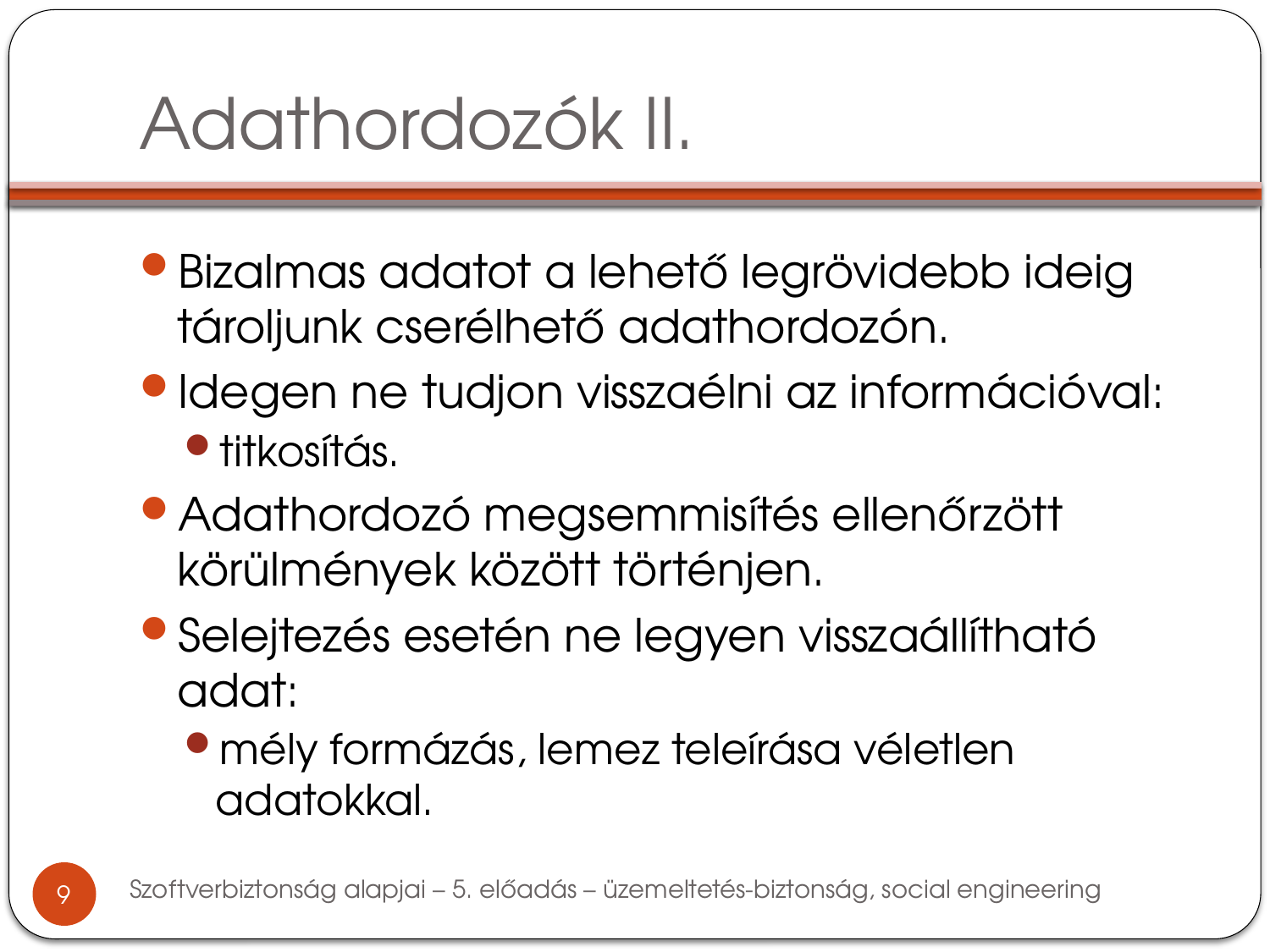

# Adathordozók II.
Bizalmas adatot a lehető legrövidebb ideig tároljunk cserélhető adathordozón.
Idegen ne tudjon visszaélni az információval:
titkosítás.
Adathordozó megsemmisítés ellenőrzött körülmények között történjen.
Selejtezés esetén ne legyen visszaállítható adat:
mély formázás, lemez teleírása véletlen adatokkal.
Szoftverbiztonság alapjai – 5. előadás – üzemeltetés-biztonság, social engineering
9